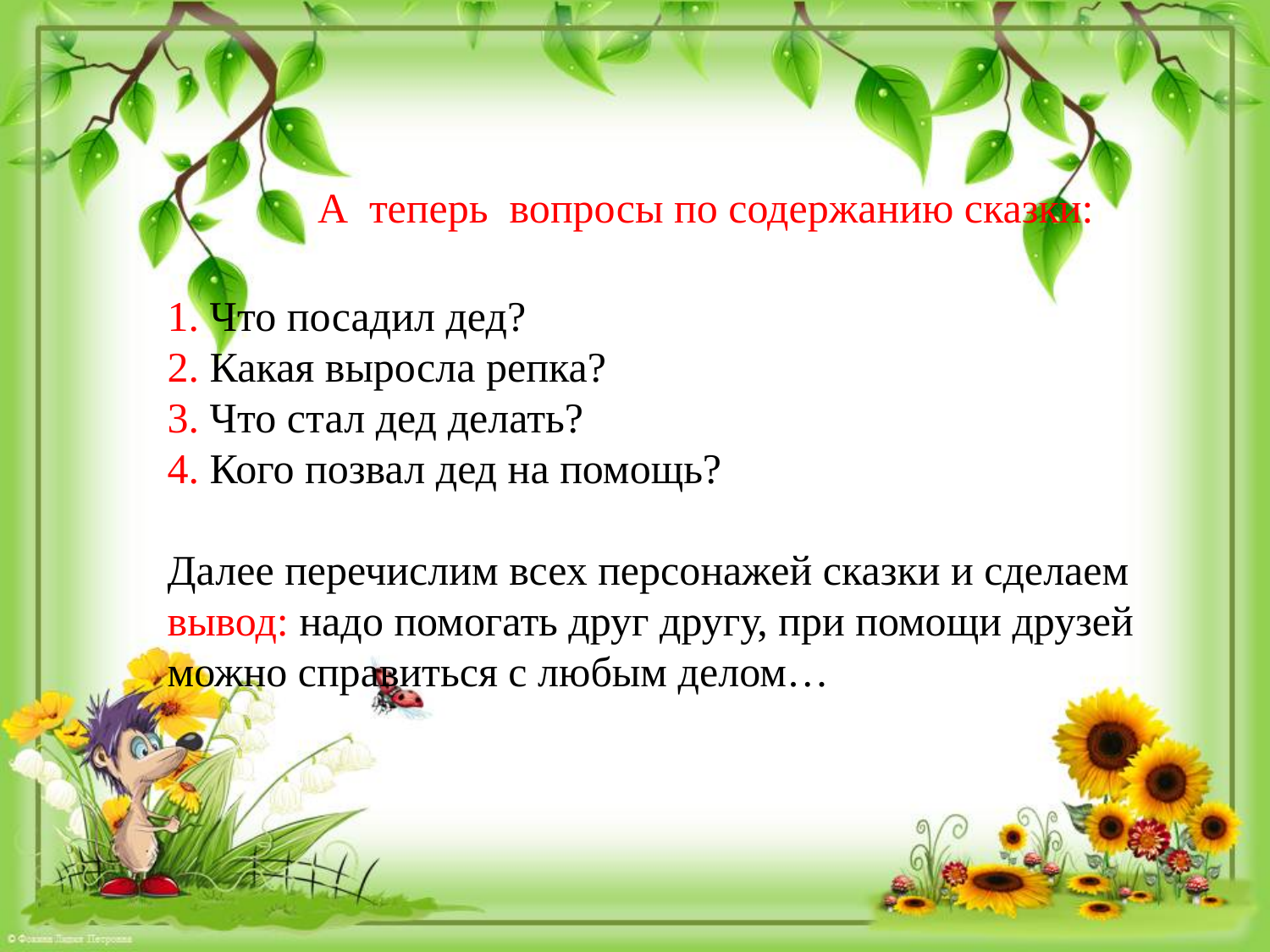

А  теперь  вопросы по содержанию сказки:
1. Что посадил дед?
2. Какая выросла репка?
3. Что стал дед делать?
4. Кого позвал дед на помощь?

Далее перечислим всех персонажей сказки и сделаем вывод: надо помогать друг другу, при помощи друзей можно справиться с любым делом…

#